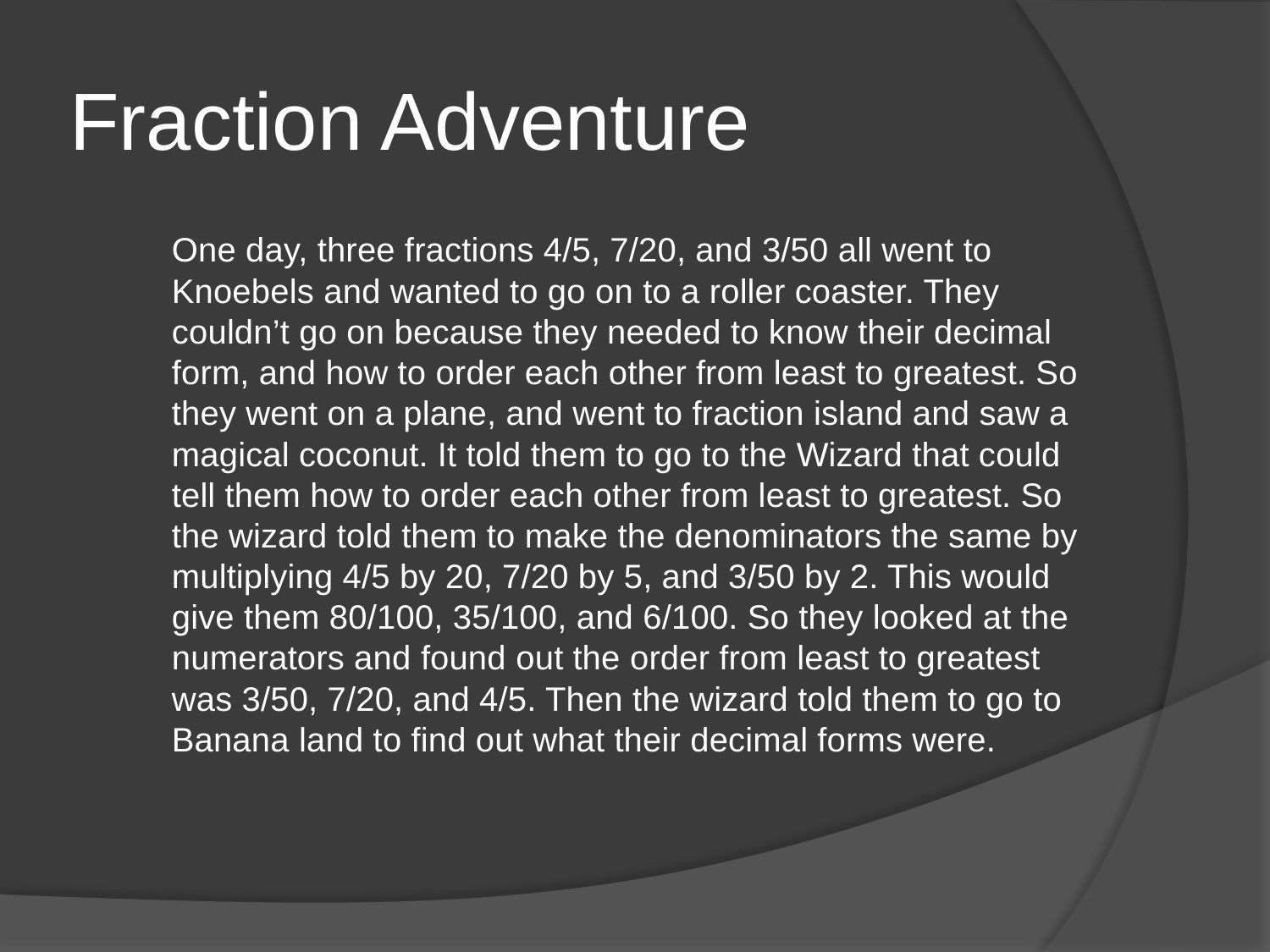

# Fraction Adventure
		One day, three fractions 4/5, 7/20, and 3/50 all went to Knoebels and wanted to go on to a roller coaster. They couldn’t go on because they needed to know their decimal form, and how to order each other from least to greatest. So they went on a plane, and went to fraction island and saw a magical coconut. It told them to go to the Wizard that could tell them how to order each other from least to greatest. So the wizard told them to make the denominators the same by multiplying 4/5 by 20, 7/20 by 5, and 3/50 by 2. This would give them 80/100, 35/100, and 6/100. So they looked at the numerators and found out the order from least to greatest was 3/50, 7/20, and 4/5. Then the wizard told them to go to Banana land to find out what their decimal forms were.